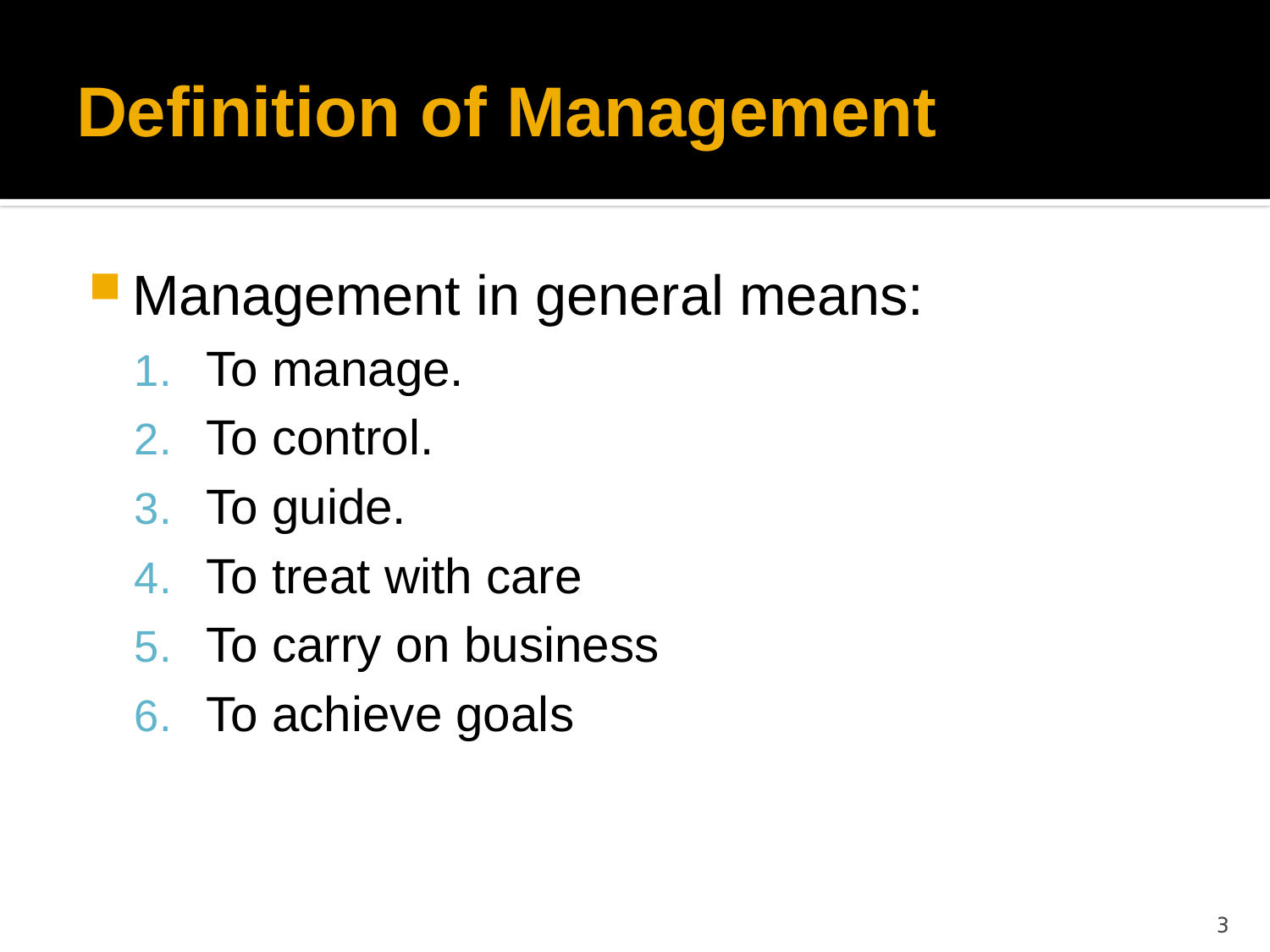

# Definition of Management
Management in general means:
To manage.
To control.
To guide.
To treat with care
To carry on business
To achieve goals

3